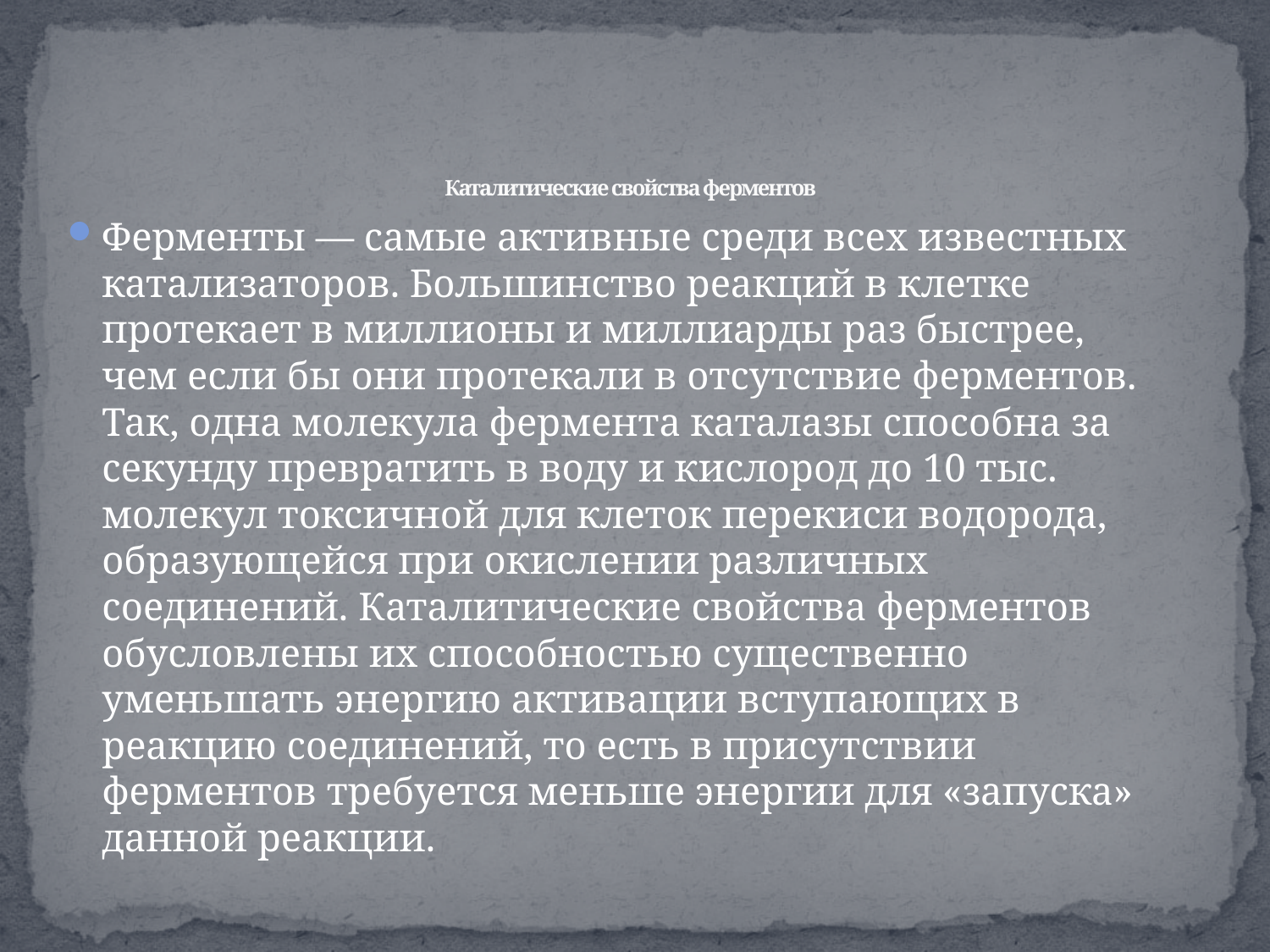

# Каталитические свойства ферментов
Ферменты — самые активные среди всех известных катализаторов. Большинство реакций в клетке протекает в миллионы и миллиарды раз быстрее, чем если бы они протекали в отсутствие ферментов. Так, одна молекула фермента каталазы способна за секунду превратить в воду и кислород до 10 тыс. молекул токсичной для клеток перекиси водорода, образующейся при окислении различных соединений. Каталитические свойства ферментов обусловлены их способностью существенно уменьшать энергию активации вступающих в реакцию соединений, то есть в присутствии ферментов требуется меньше энергии для «запуска» данной реакции.